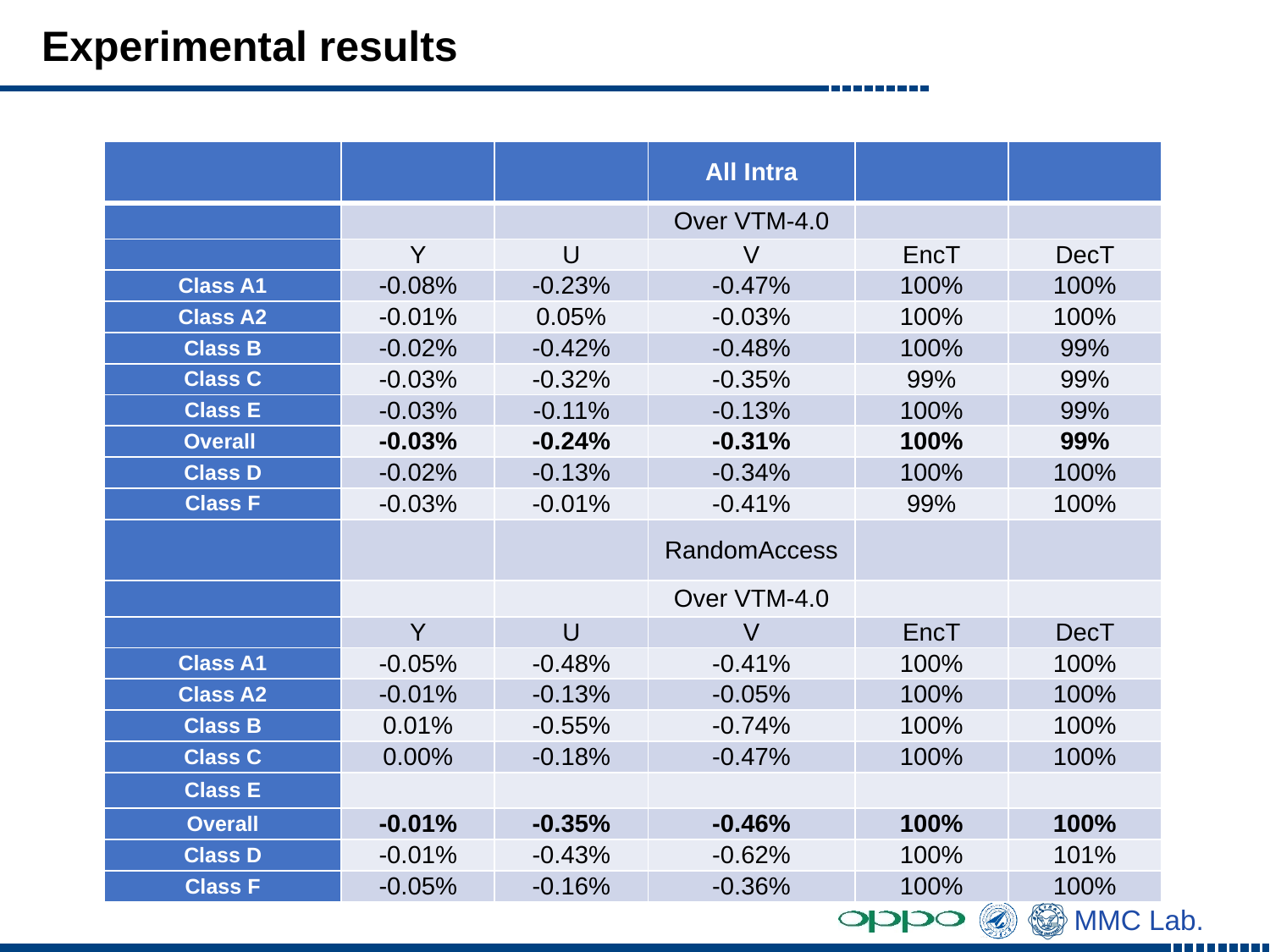

# Experimental results
|  |  |  | All Intra |  |  |
| --- | --- | --- | --- | --- | --- |
|  |  |  | Over VTM-4.0 |  |  |
|  | Y | U | V | EncT | DecT |
| Class A1 | -0.08% | -0.23% | -0.47% | 100% | 100% |
| Class A2 | -0.01% | 0.05% | -0.03% | 100% | 100% |
| Class B | -0.02% | -0.42% | -0.48% | 100% | 99% |
| Class C | -0.03% | -0.32% | -0.35% | 99% | 99% |
| Class E | -0.03% | -0.11% | -0.13% | 100% | 99% |
| Overall | -0.03% | -0.24% | -0.31% | 100% | 99% |
| Class D | -0.02% | -0.13% | -0.34% | 100% | 100% |
| Class F | -0.03% | -0.01% | -0.41% | 99% | 100% |
|  |  |  | RandomAccess |  |  |
|  |  |  | Over VTM-4.0 |  |  |
|  | Y | U | V | EncT | DecT |
| Class A1 | -0.05% | -0.48% | -0.41% | 100% | 100% |
| Class A2 | -0.01% | -0.13% | -0.05% | 100% | 100% |
| Class B | 0.01% | -0.55% | -0.74% | 100% | 100% |
| Class C | 0.00% | -0.18% | -0.47% | 100% | 100% |
| Class E |  |  |  |  |  |
| Overall | -0.01% | -0.35% | -0.46% | 100% | 100% |
| Class D | -0.01% | -0.43% | -0.62% | 100% | 101% |
| Class F | -0.05% | -0.16% | -0.36% | 100% | 100% |